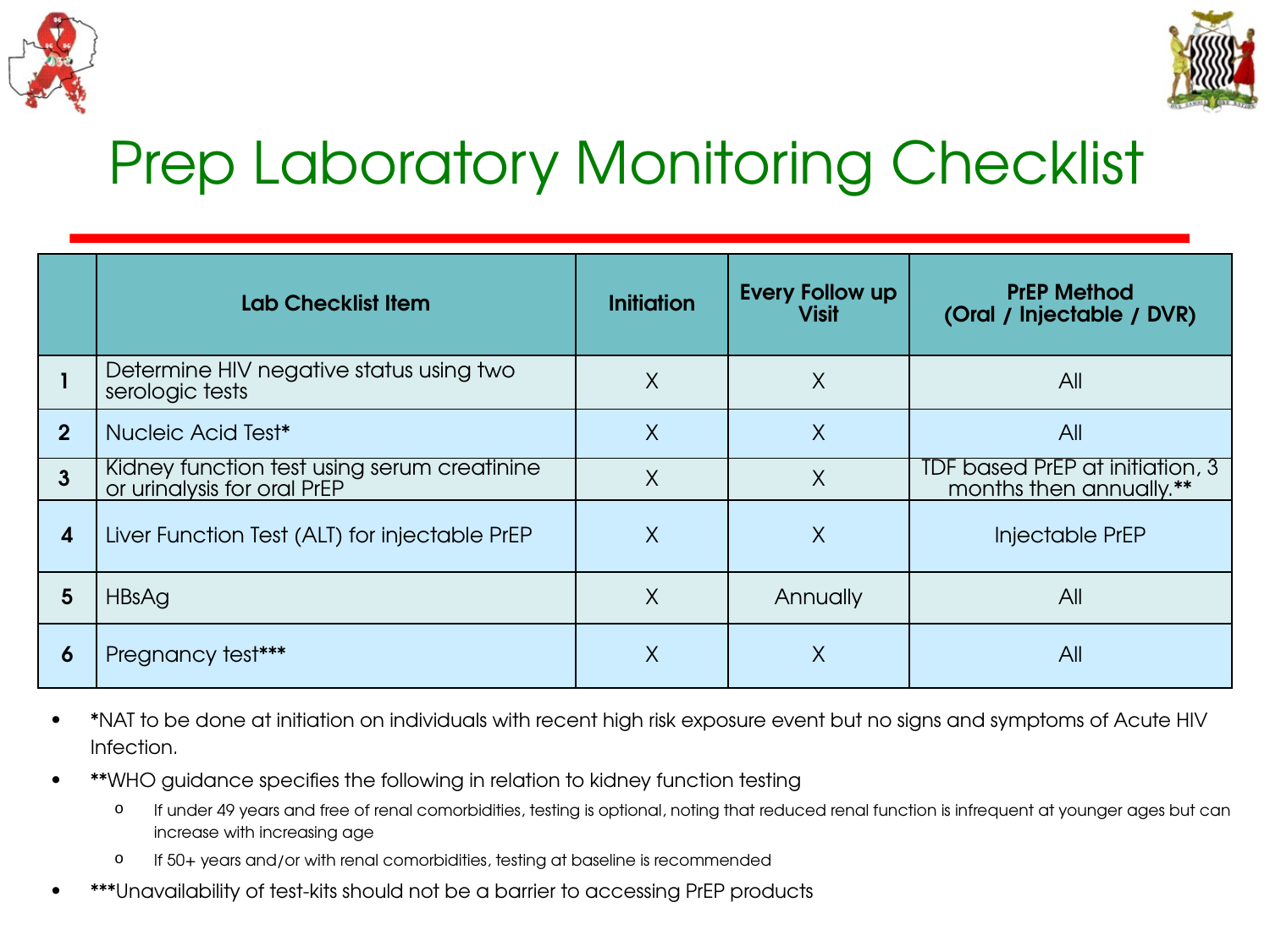

Prep Laboratory Monitoring Checklist
|  | Lab Checklist Item | Initiation | Every Follow up Visit | PrEP Method (Oral / Injectable / DVR) |
| --- | --- | --- | --- | --- |
| 1 | Determine HIV negative status using two serologic tests | X | X | All |
| 2 | Nucleic Acid Test\* | X | X | All |
| 3 | Kidney function test using serum creatinine or urinalysis for oral PrEP | X | X | TDF based PrEP at initiation, 3 months then annually.\*\* |
| 4 | Liver Function Test (ALT) for injectable PrEP | X | X | Injectable PrEP |
| 5 | HBsAg | X | Annually | All |
| 6 | Pregnancy test\*\*\* | X | X | All |
*NAT to be done at initiation on individuals with recent high risk exposure event but no signs and symptoms of Acute HIV Infection.
**WHO guidance specifies the following in relation to kidney function testing
If under 49 years and free of renal comorbidities, testing is optional, noting that reduced renal function is infrequent at younger ages but can increase with increasing age
If 50+ years and/or with renal comorbidities, testing at baseline is recommended
***Unavailability of test-kits should not be a barrier to accessing PrEP products